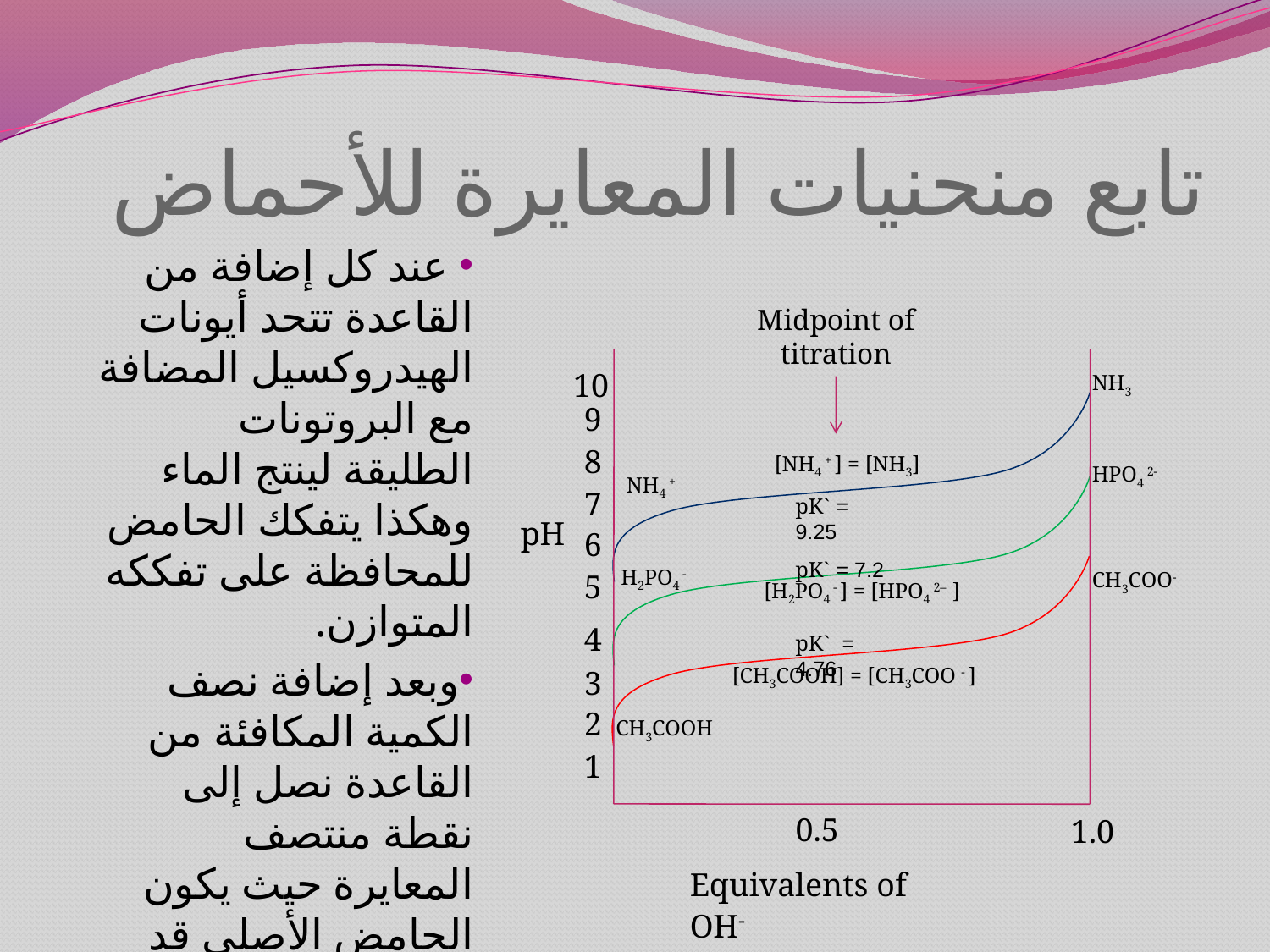

# تابع منحنيات المعايرة للأحماض
 عند كل إضافة من القاعدة تتحد أيونات الهيدروكسيل المضافة مع البروتونات الطليقة لينتج الماء وهكذا يتفكك الحامض للمحافظة على تفككه المتوازن.
وبعد إضافة نصف الكمية المكافئة من القاعدة نصل إلى نقطة منتصف المعايرة حيث يكون الحامض الأصلي قد تفكك نصفه تماما من القاعدة وهكذا فإن HA يساوي A- وعند هذه النقطة الوسطية تكون pH للمحلول مساوية ل pK` للحامض المعاير.
Midpoint of titration
10
NH3

9
8
[NH4 + ] = [NH3]
HPO4 2-
NH4 +

7
pK` = 9.25
pH
6
pK` = 7.2

H2PO4 -
5
CH3COO-
[H2PO4 - ] = [HPO4 2–  ]
4
pK`  = 4.76
[CH3COOH] = [CH3COO - ]
3
2
CH3COOH
1
0.5
1.0
Equivalents of OH-